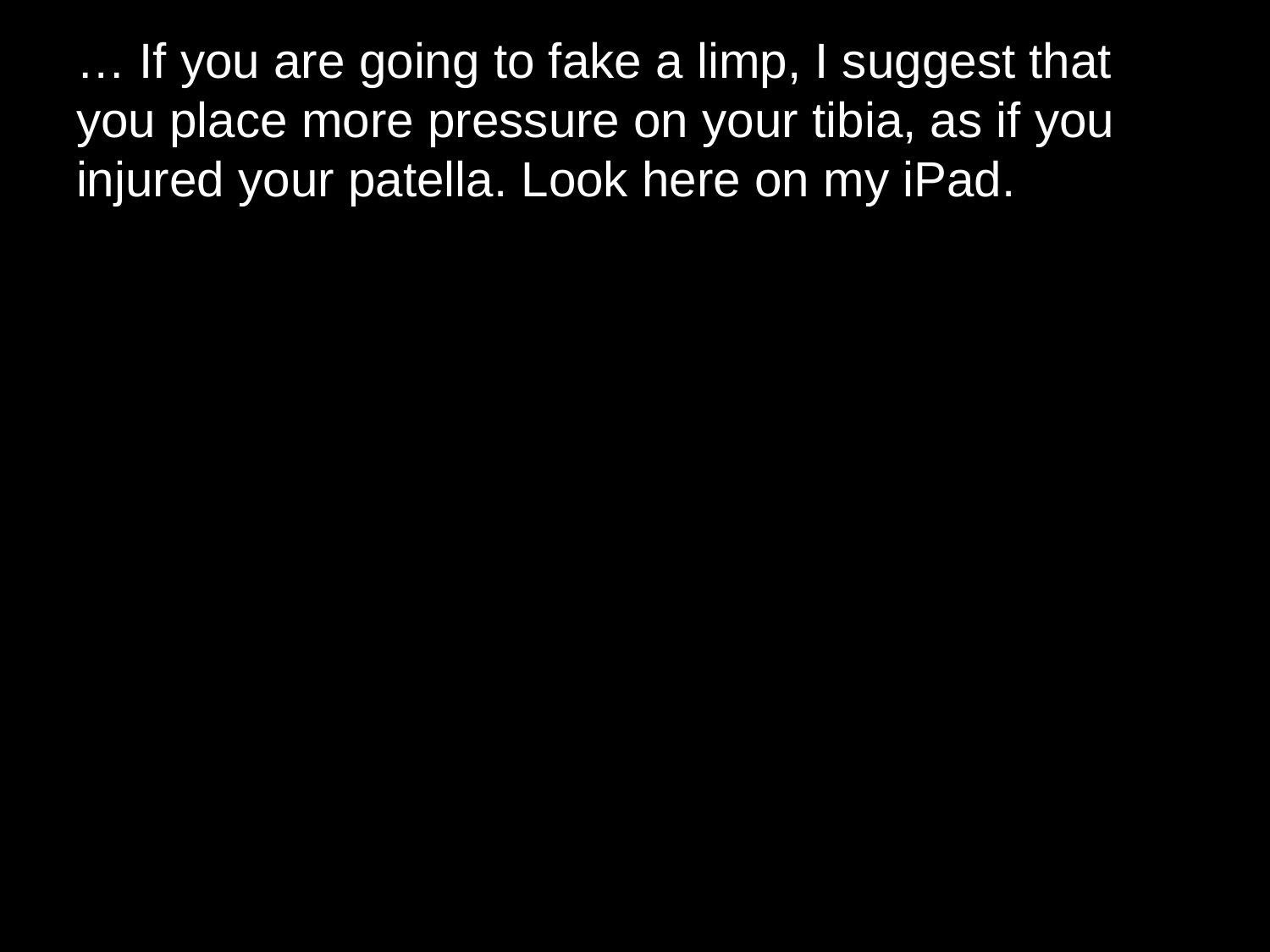

# … If you are going to fake a limp, I suggest that you place more pressure on your tibia, as if you injured your patella. Look here on my iPad.